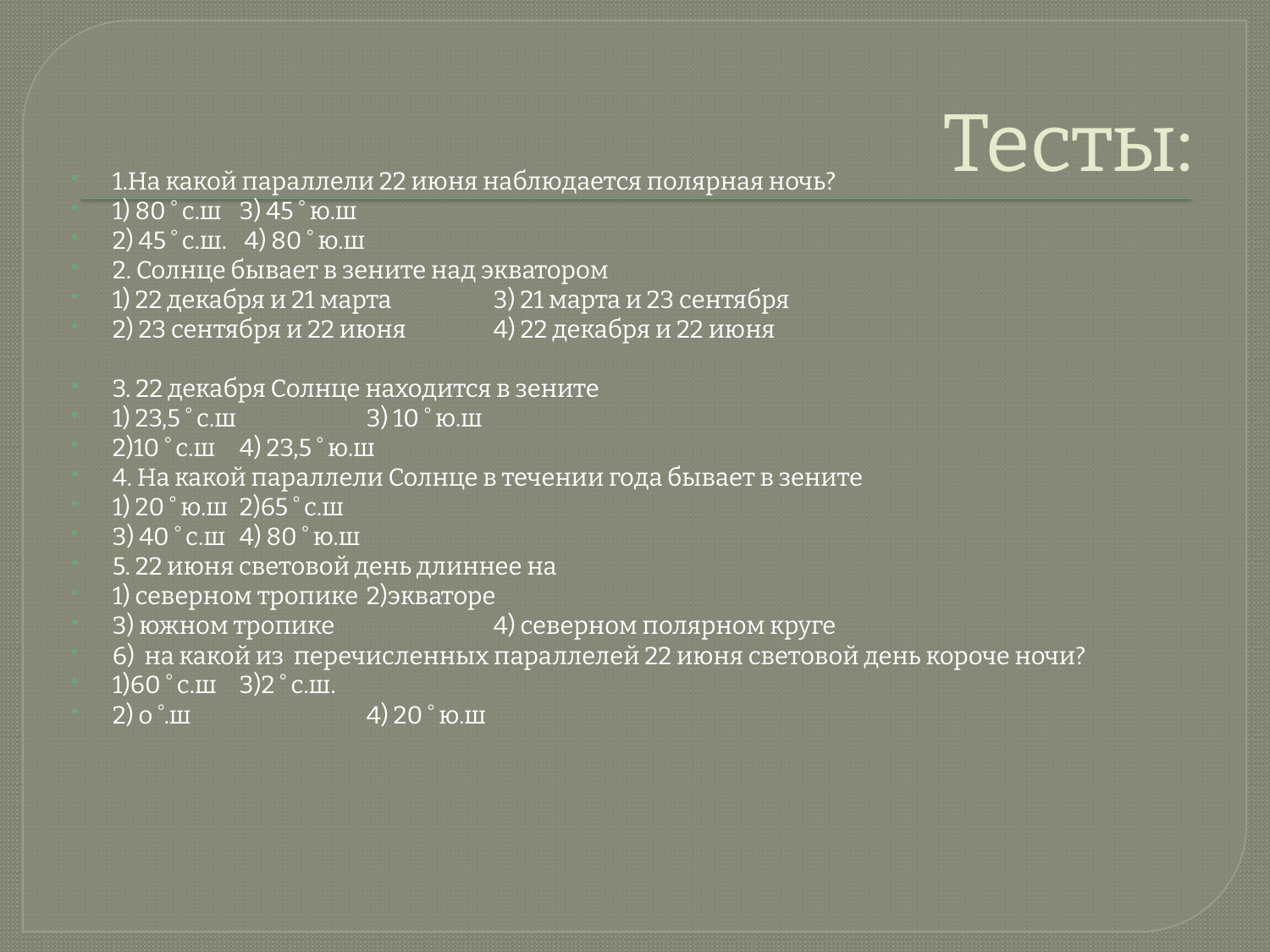

# Тесты:
1.На какой параллели 22 июня наблюдается полярная ночь?
1) 80 ° с.ш	3) 45 ° ю.ш
2) 45 ° с.ш.	 4) 80 ° ю.ш
2. Солнце бывает в зените над экватором
1) 22 декабря и 21 марта    	3) 21 марта и 23 сентября
2) 23 сентября и 22 июня	4) 22 декабря и 22 июня

3. 22 декабря Солнце находится в зените
1) 23,5 ° с.ш 	3) 10 ° ю.ш
2)10 ° с.ш	4) 23,5 ° ю.ш
4. На какой параллели Солнце в течении года бывает в зените
1) 20 ° ю.ш	2)65 ° с.ш
3) 40 ° с.ш	4) 80 ° ю.ш
5. 22 июня световой день длиннее на
1) северном тропике	2)экваторе
3) южном тропике		4) северном полярном круге
6)  на какой из  перечисленных параллелей 22 июня световой день короче ночи?
1)60 ° с.ш	3)2 ° с.ш.
2) о °.ш		4) 20 ° ю.ш